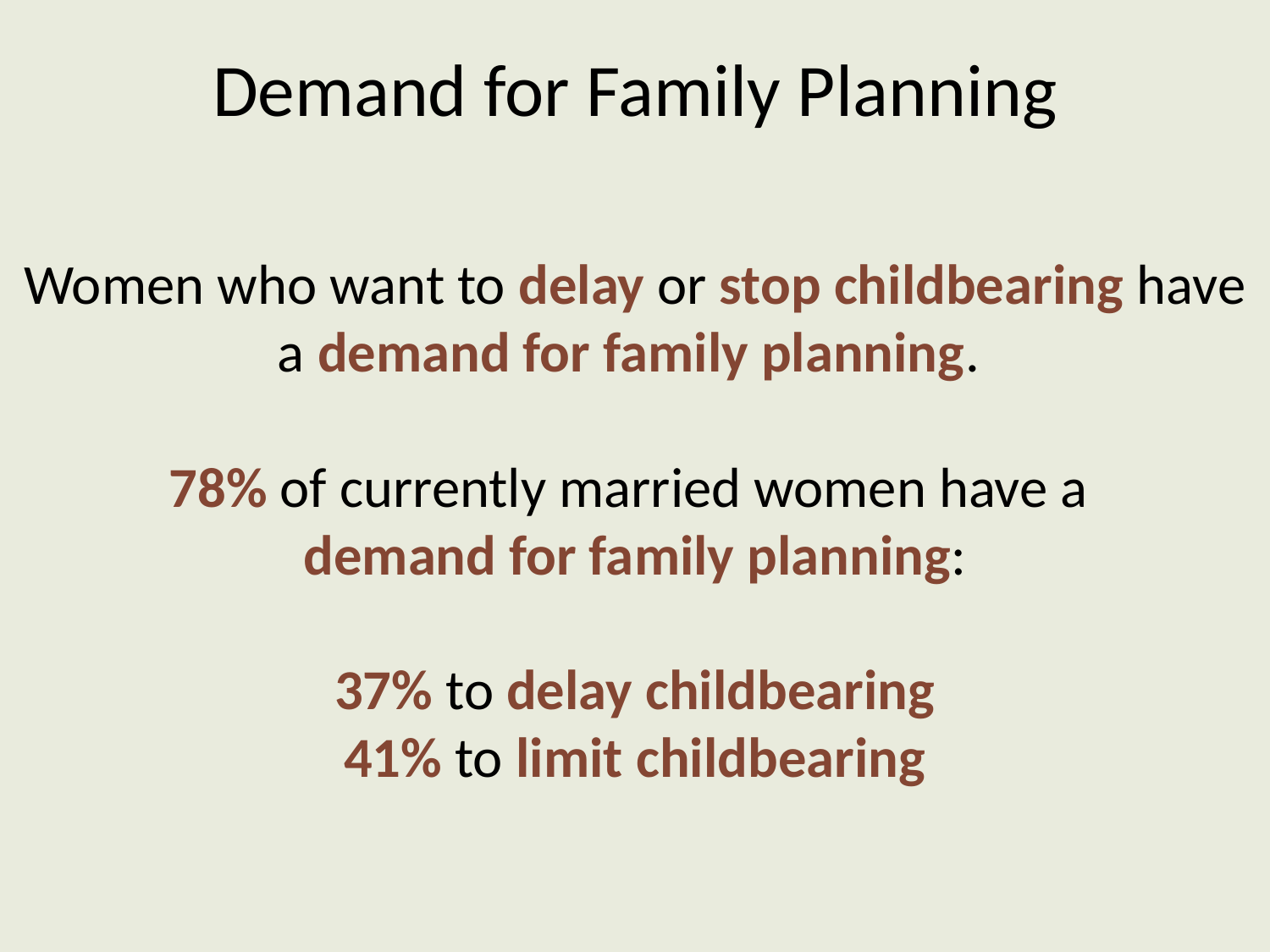

# Demand for Family Planning
Women who want to delay or stop childbearing have a demand for family planning.
78% of currently married women have a
demand for family planning:

37% to delay childbearing
41% to limit childbearing